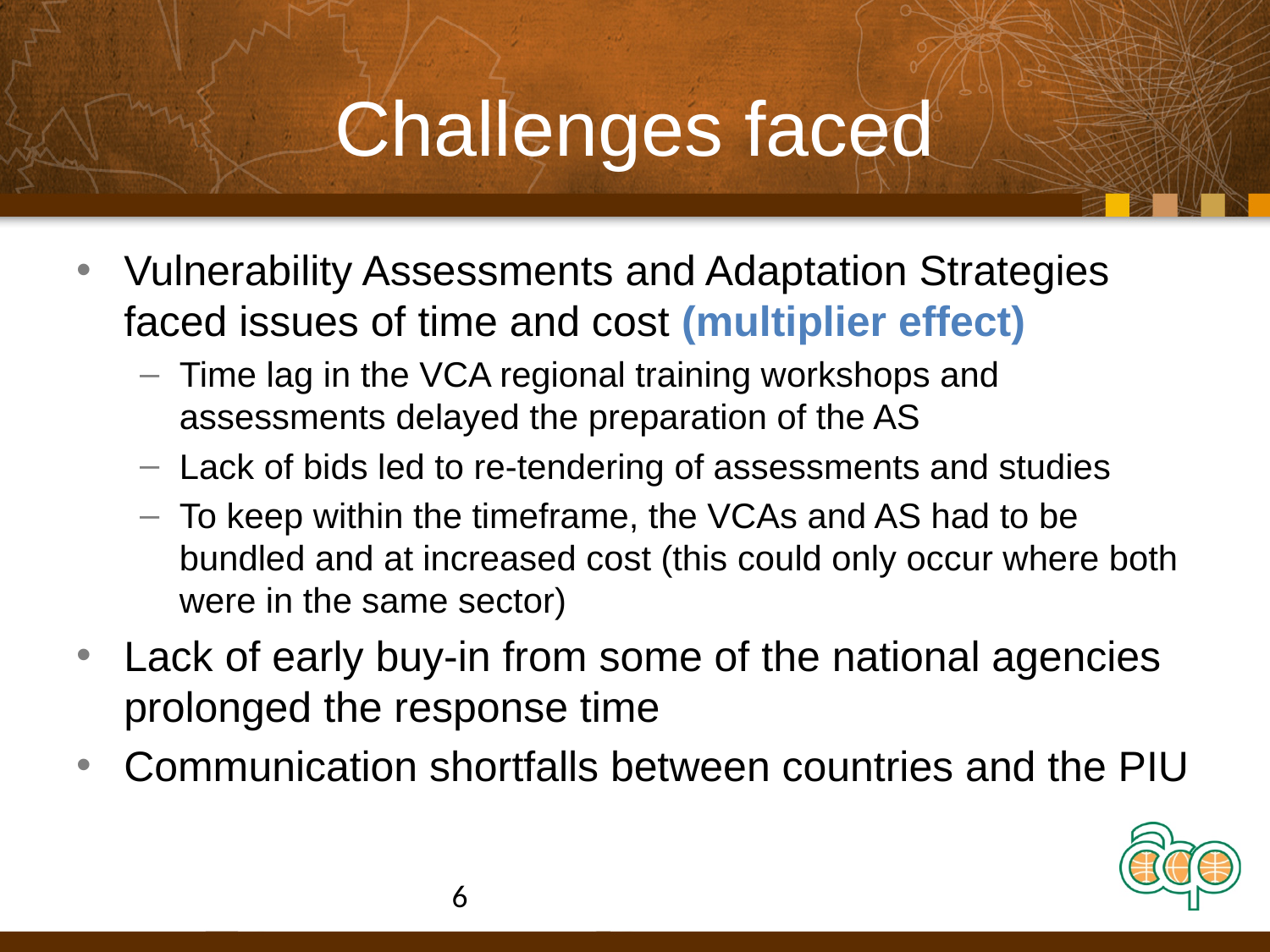

# Challenges faced
Vulnerability Assessments and Adaptation Strategies faced issues of time and cost (multiplier effect)
Time lag in the VCA regional training workshops and assessments delayed the preparation of the AS
Lack of bids led to re-tendering of assessments and studies
To keep within the timeframe, the VCAs and AS had to be bundled and at increased cost (this could only occur where both were in the same sector)
Lack of early buy-in from some of the national agencies prolonged the response time
Communication shortfalls between countries and the PIU
6